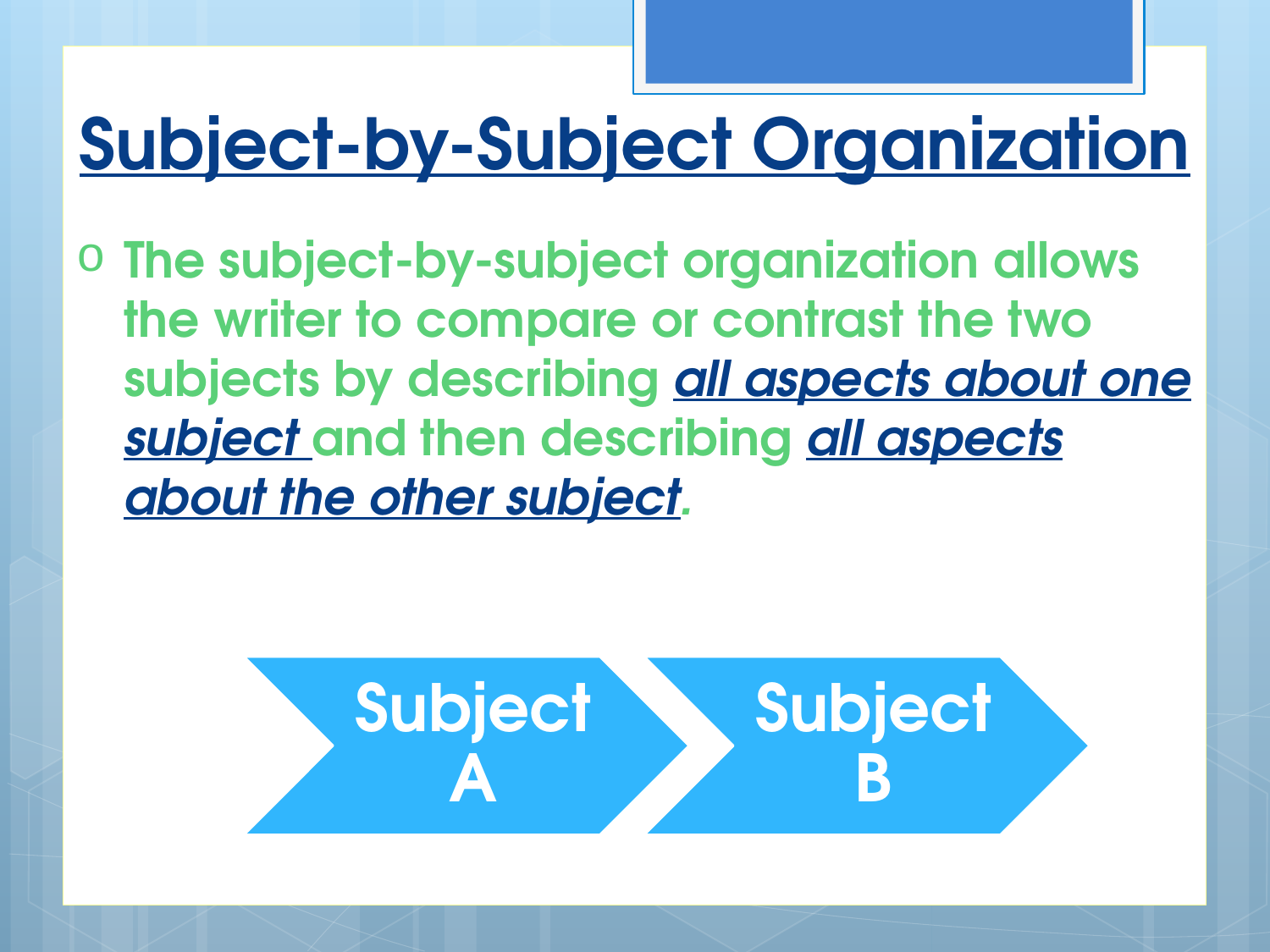

# Subject-by-Subject Organization
The subject-by-subject organization allows the writer to compare or contrast the two subjects by describing all aspects about one subject and then describing all aspects about the other subject.

Subject A
Subject B